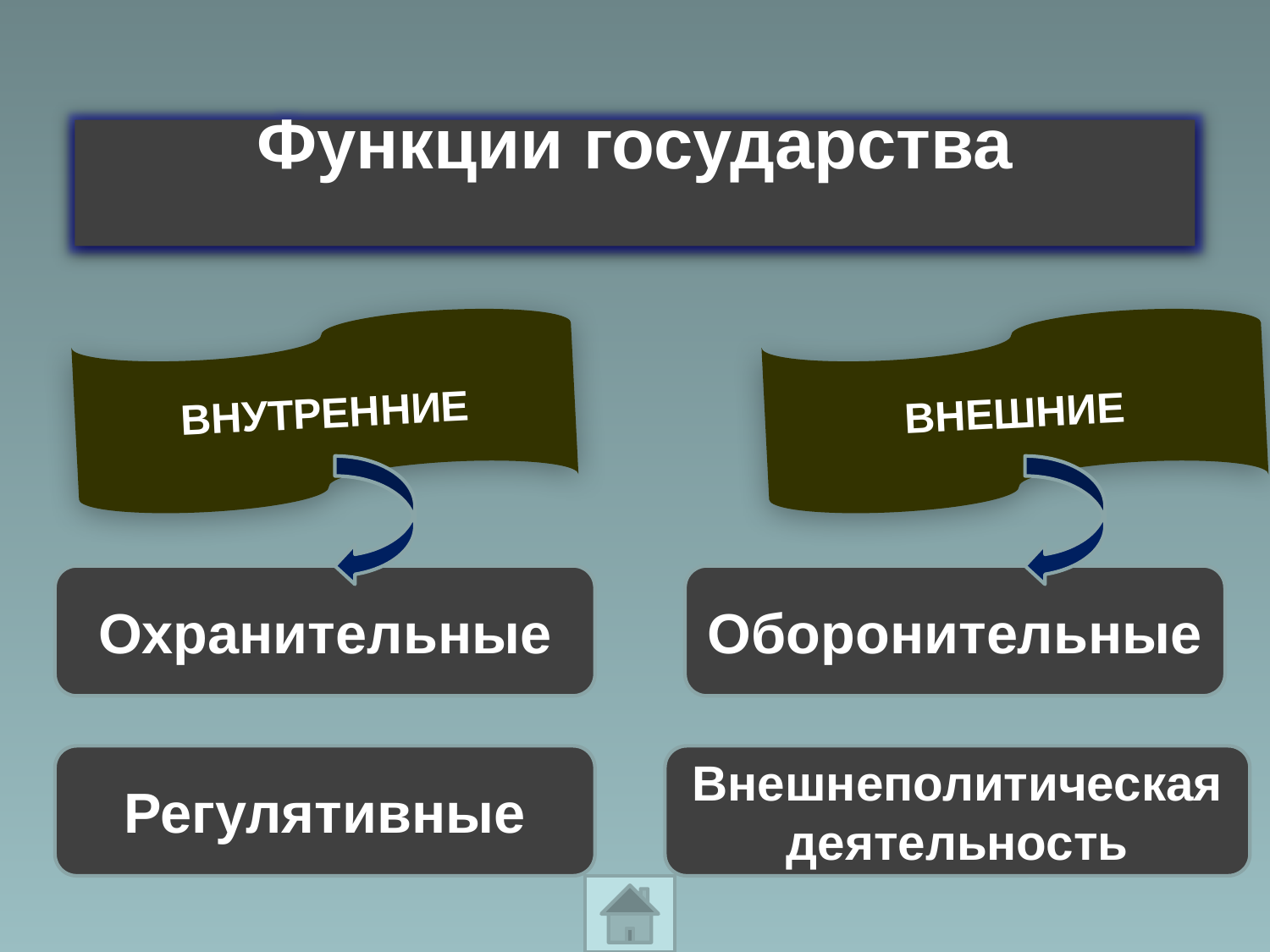

Функции государства

ВНУТРЕННИЕ
ВНЕШНИЕ

Охранительные
Оборонительные
Регулятивные
Внешнеполитическая деятельность